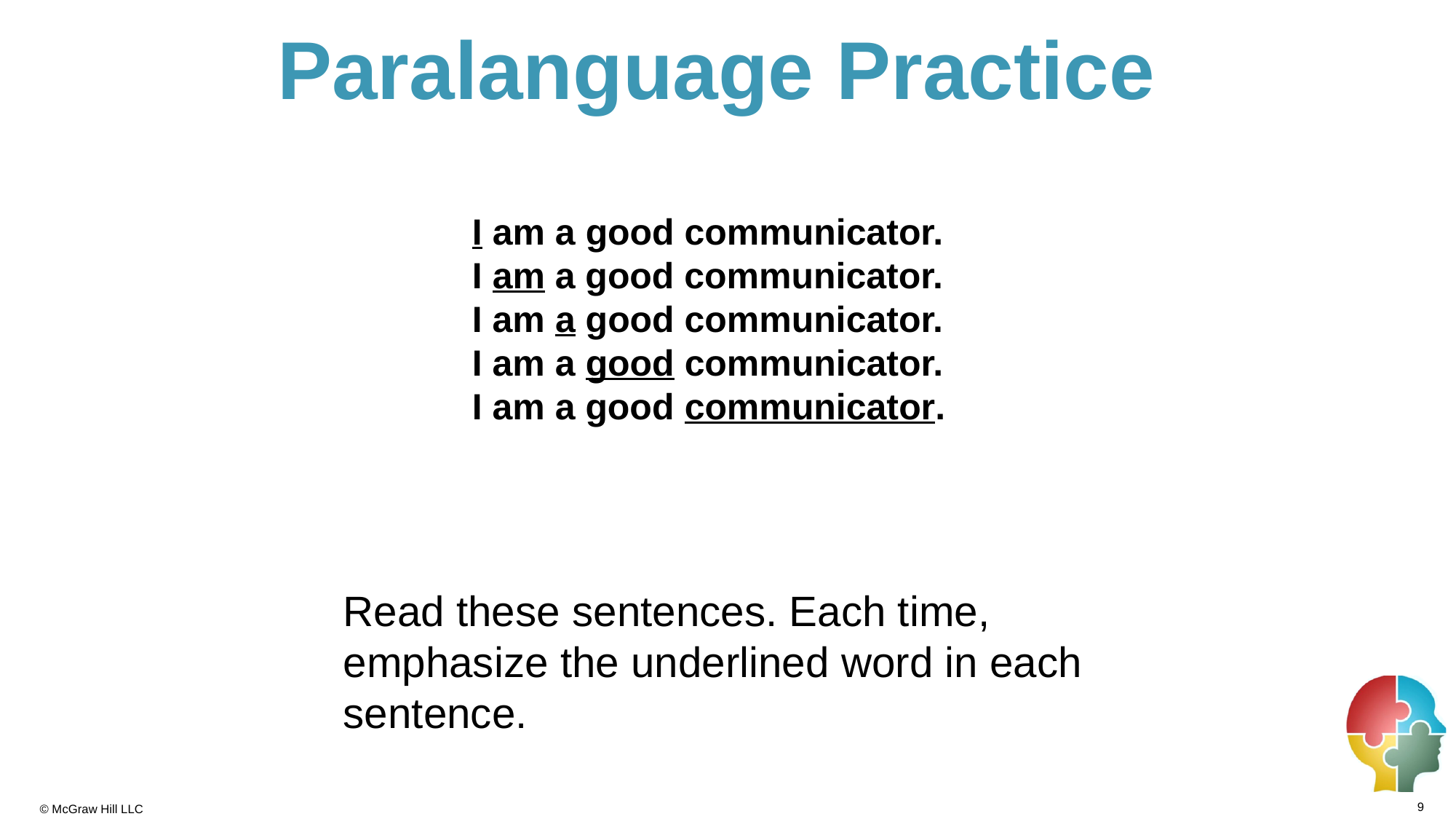

# Paralanguage Practice
I am a good communicator.
I am a good communicator.
I am a good communicator.
I am a good communicator.
I am a good communicator.
Read these sentences. Each time, emphasize the underlined word in each sentence.
9